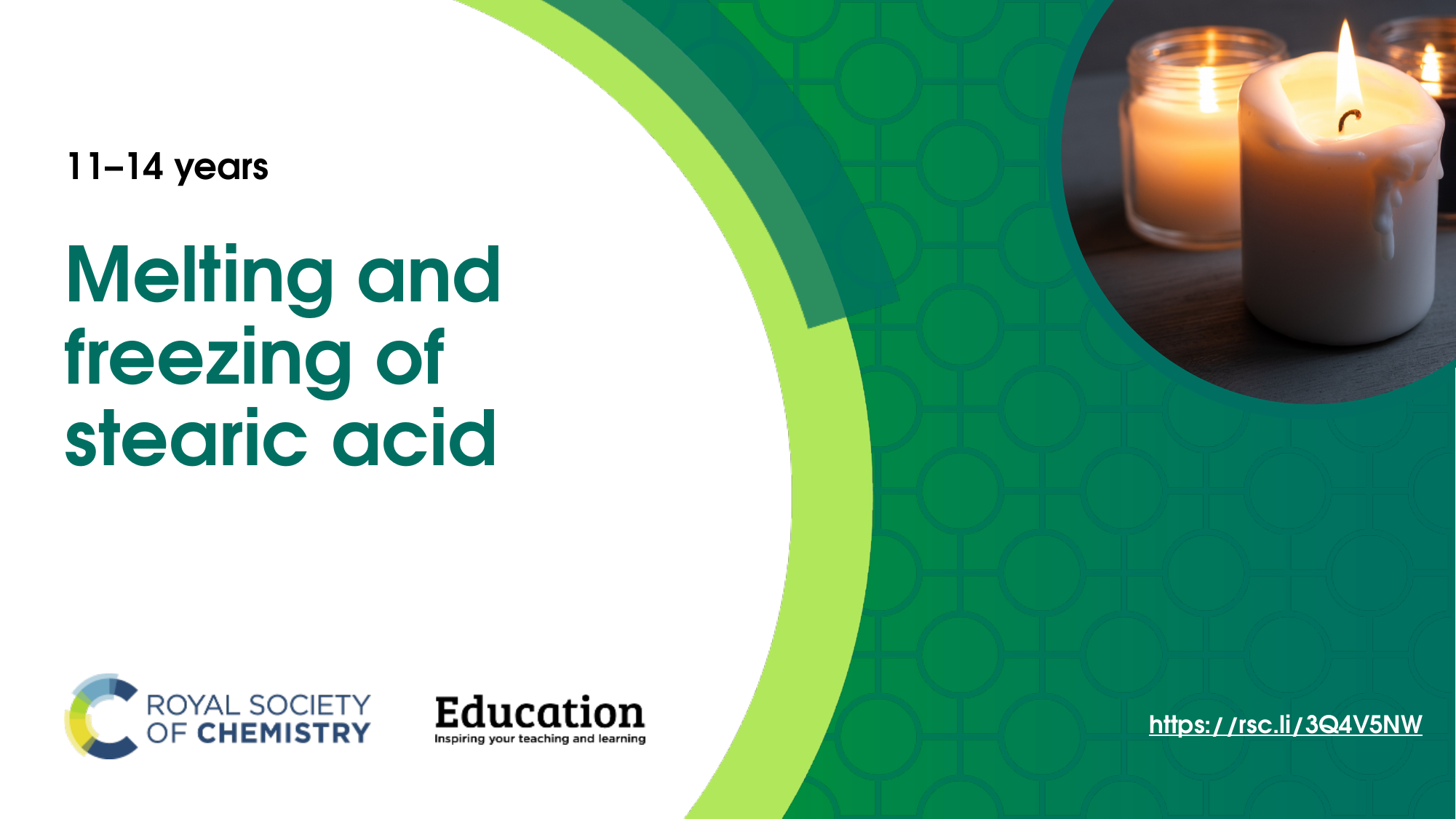

# 11–14 years
Melting and freezing of stearic acid